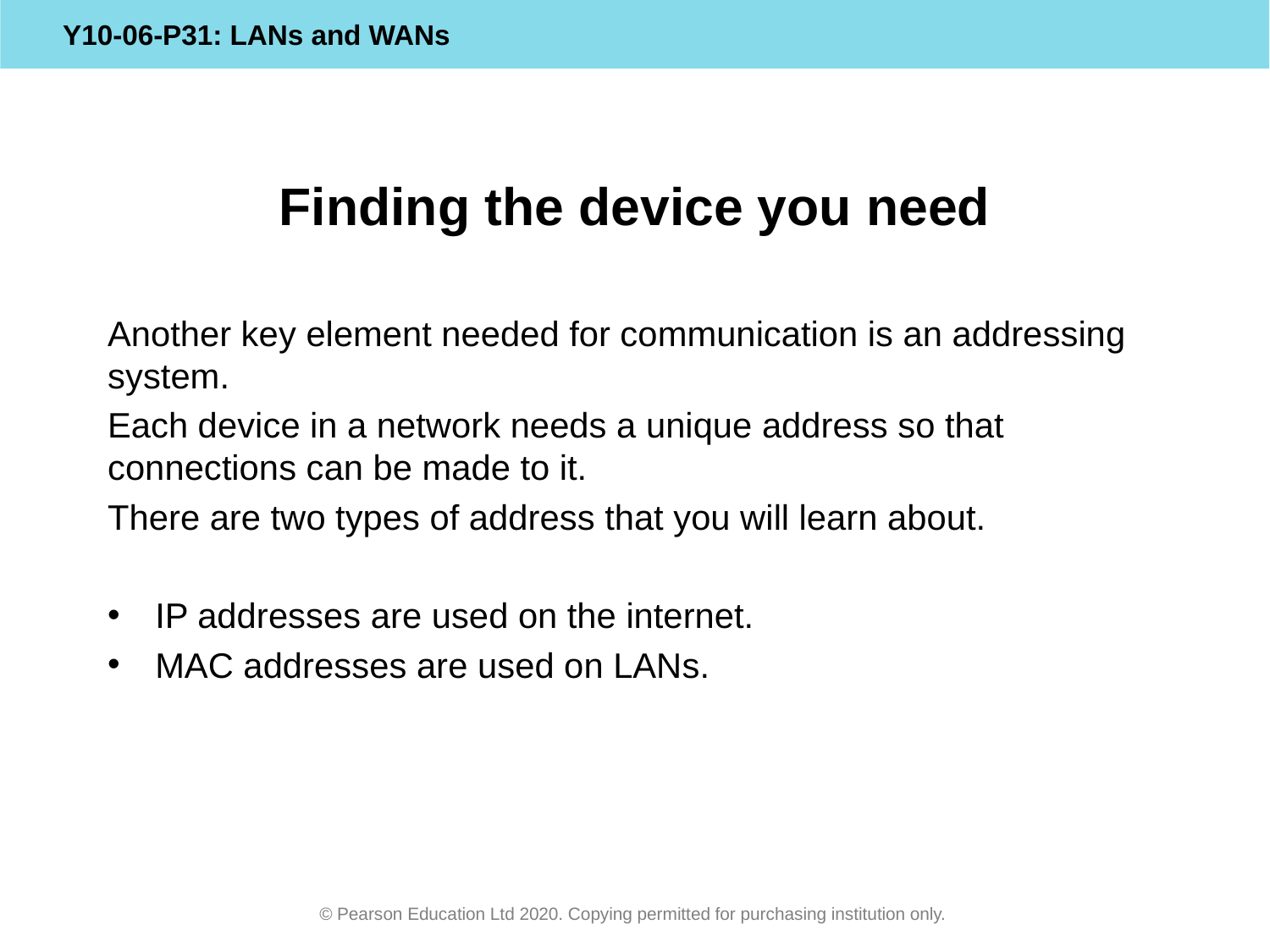

# Finding the device you need
Another key element needed for communication is an addressing system.
Each device in a network needs a unique address so that connections can be made to it.
There are two types of address that you will learn about.

IP addresses are used on the internet.
MAC addresses are used on LANs.
© Pearson Education Ltd 2020. Copying permitted for purchasing institution only.